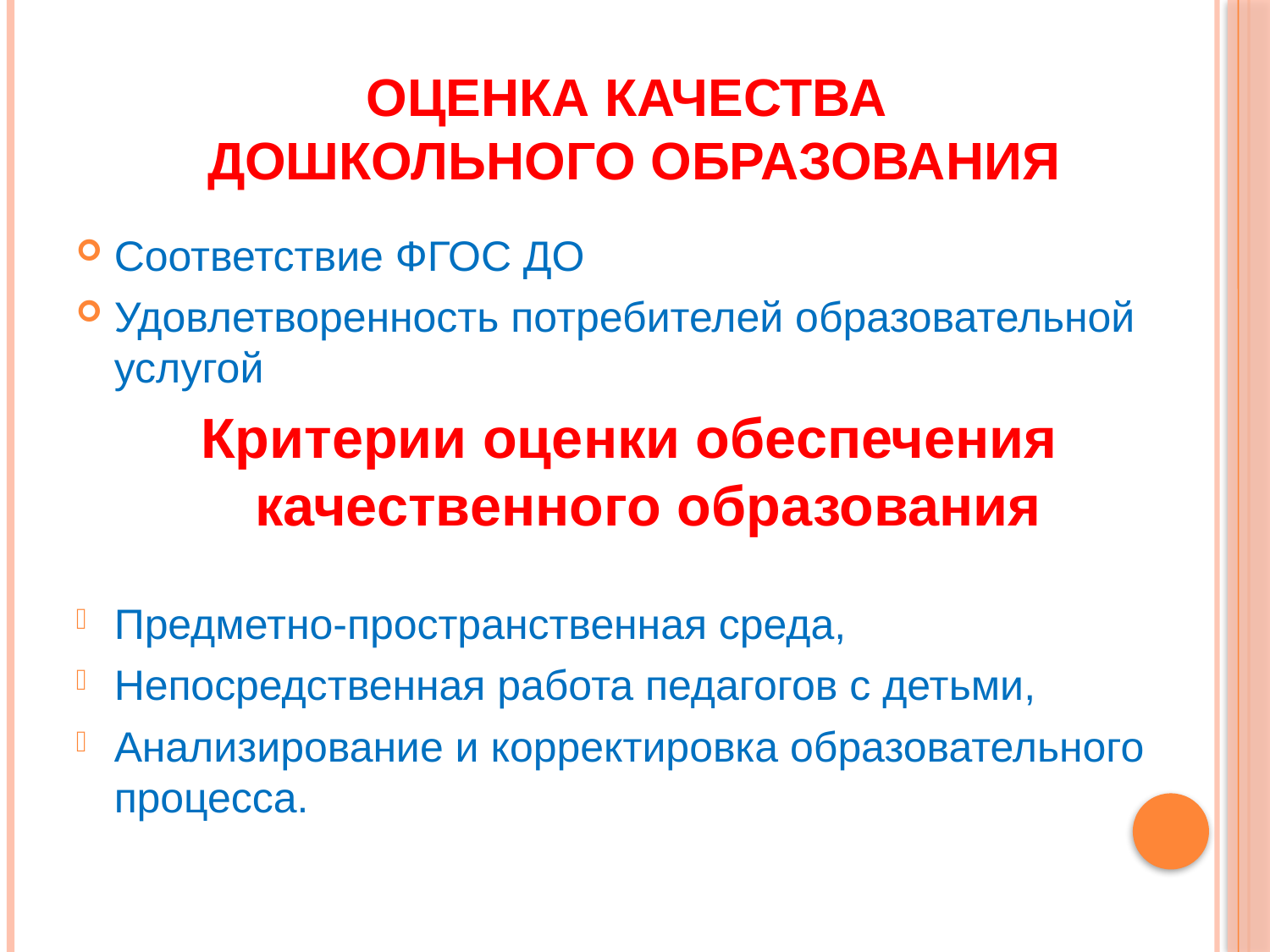

# Оценка качества дошкольного образования
Соответствие ФГОС ДО
Удовлетворенность потребителей образовательной услугой
Критерии оценки обеспечения качественного образования

Предметно-пространственная среда,
Непосредственная работа педагогов с детьми,
Анализирование и корректировка образовательного процесса.